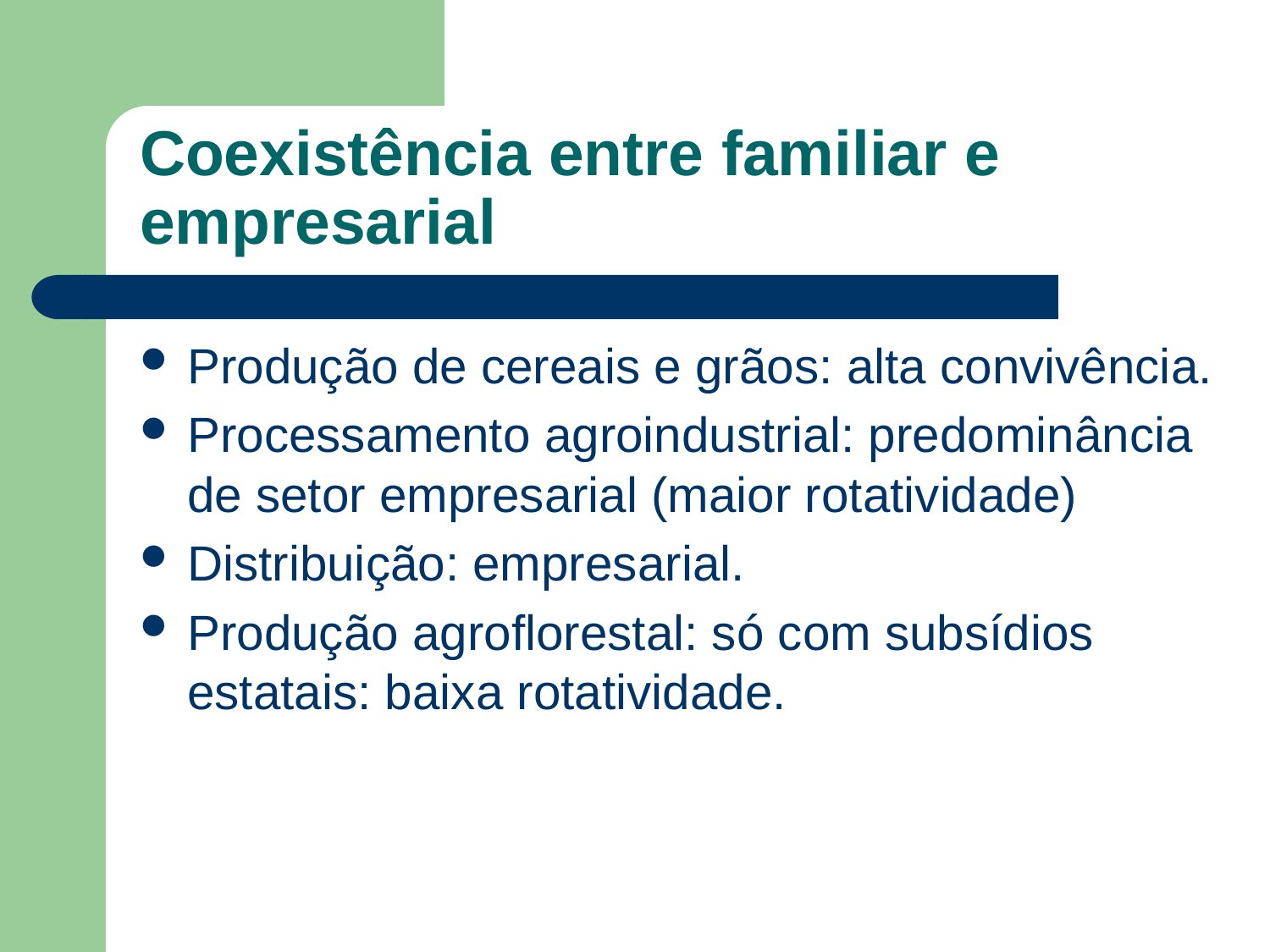

# Coexistência entre familiar e empresarial
Produção de cereais e grãos: alta convivência.
Processamento agroindustrial: predominância de setor empresarial (maior rotatividade)
Distribuição: empresarial.
Produção agroflorestal: só com subsídios estatais: baixa rotatividade.